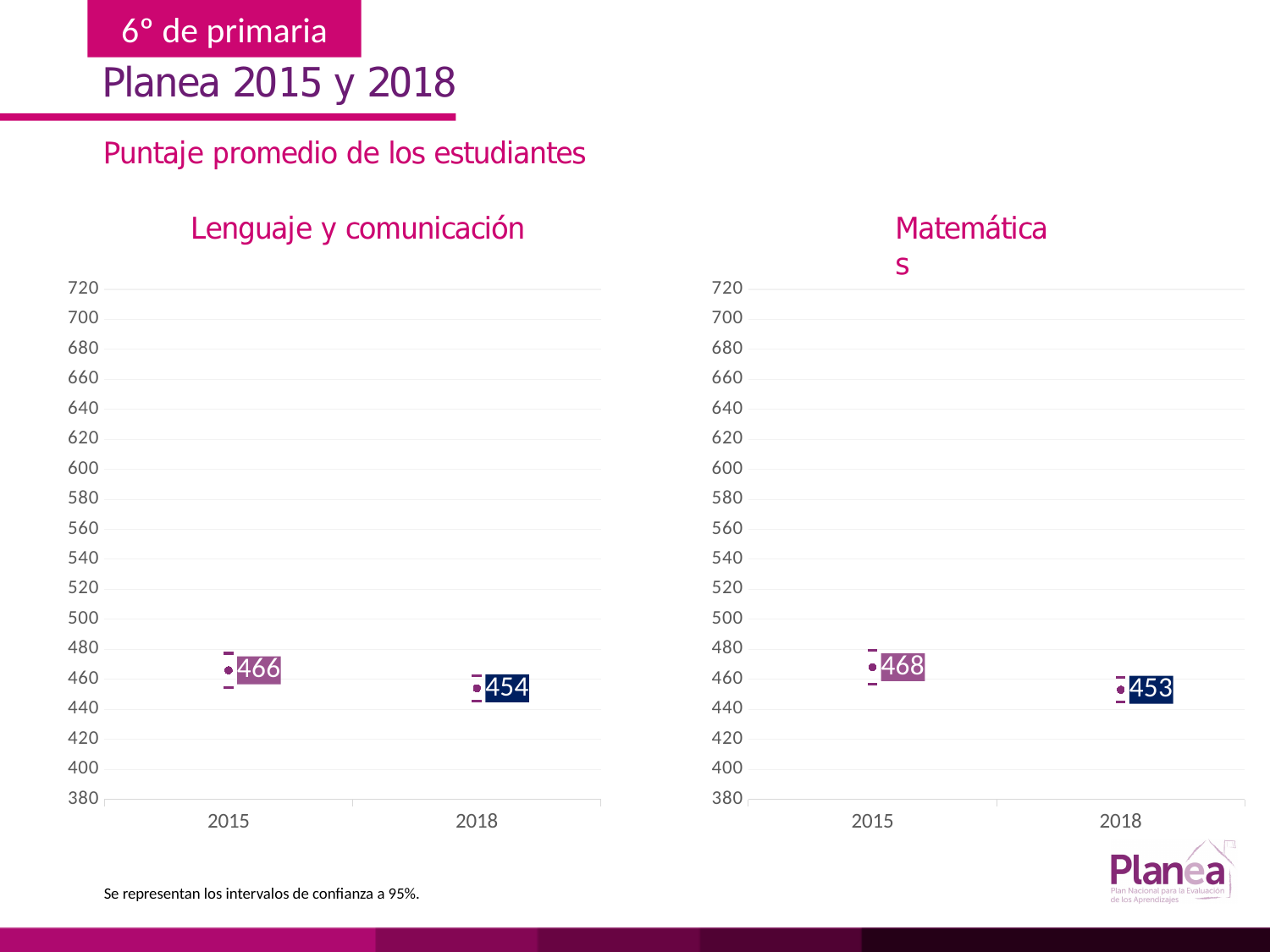

Planea 2015 y 2018

Puntaje promedio de los estudiantes
Matemáticas
Lenguaje y comunicación

### Chart

| Category |  |  |  |
|---|---|---|---|
| 2015 | 454.657 | 477.343 | 466.0 |
| 2018 | 445.642 | 462.358 | 454.0 |

### Chart

| Category |  |  |  |
|---|---|---|---|
| 2015 | 456.657 | 479.343 | 468.0 |
| 2018 | 444.841 | 461.159 | 453.0 |
Se representan los intervalos de confianza a 95%.